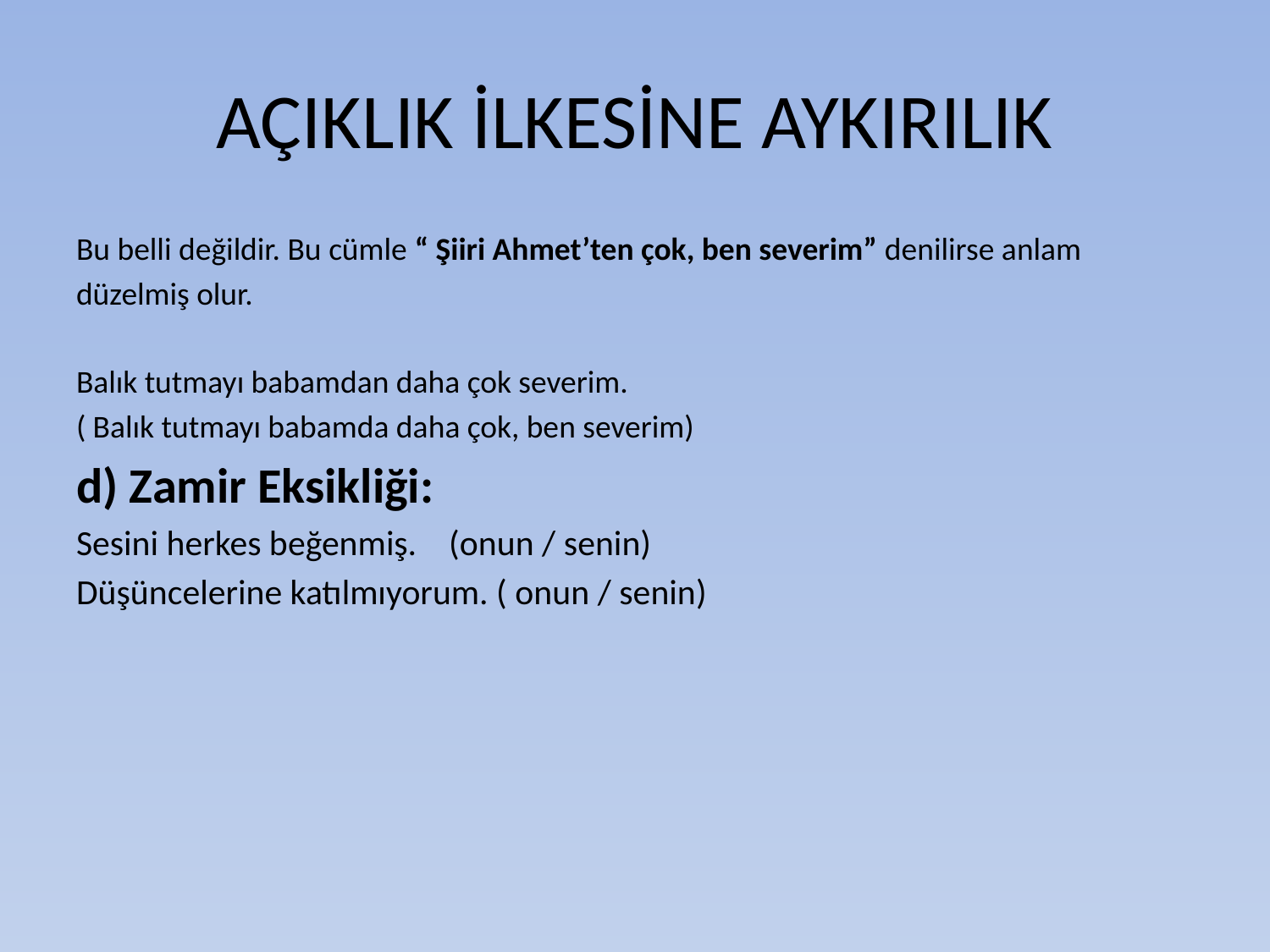

# AÇIKLIK İLKESİNE AYKIRILIK
Bu belli değildir. Bu cümle “ Şiiri Ahmet’ten çok, ben severim” denilirse anlam
düzelmiş olur.

Balık tutmayı babamdan daha çok severim.
( Balık tutmayı babamda daha çok, ben severim)
d) Zamir Eksikliği:
Sesini herkes beğenmiş.    (onun / senin)
Düşüncelerine katılmıyorum. ( onun / senin)